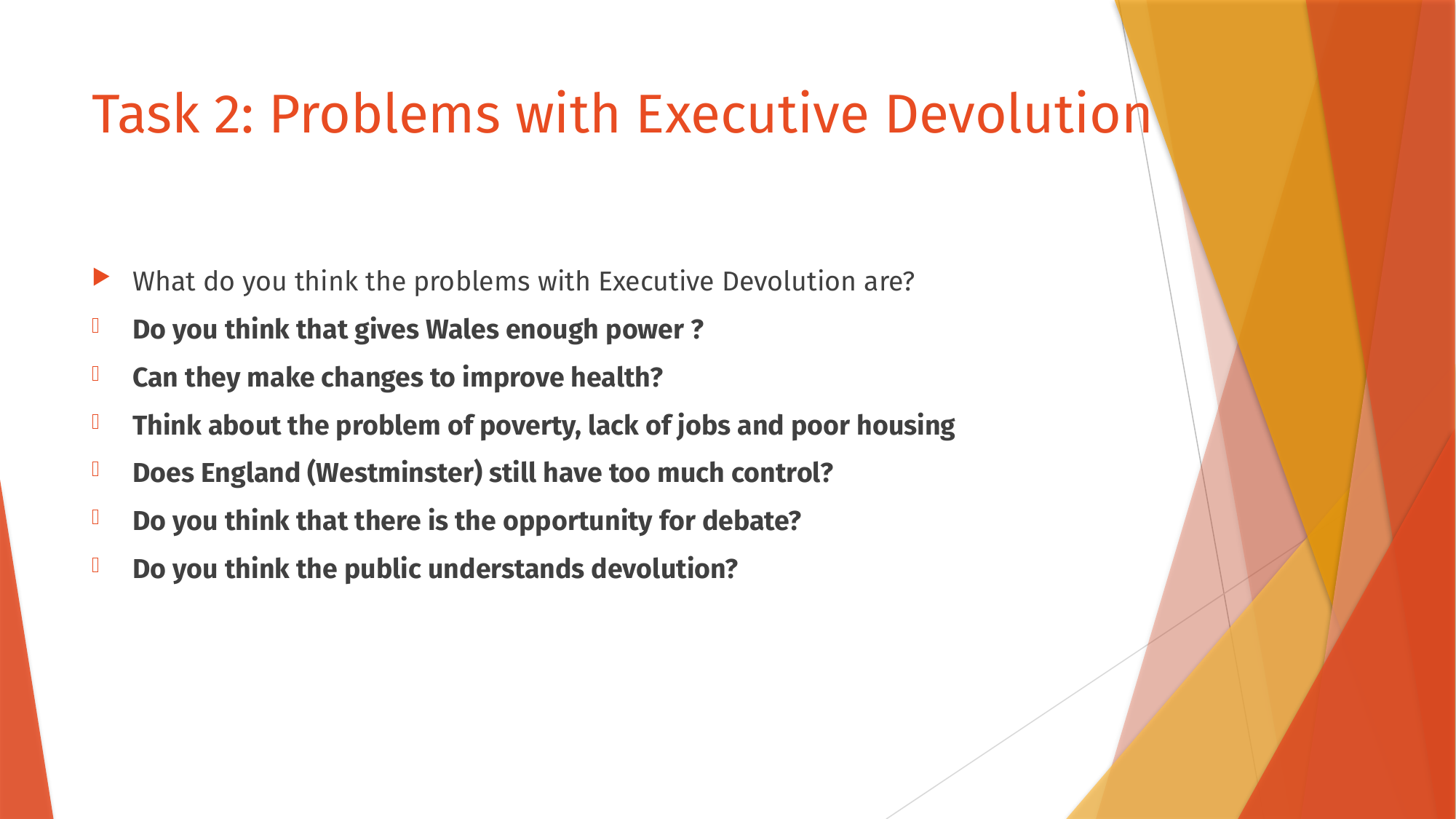

# Task 2: Problems with Executive Devolution
What do you think the problems with Executive Devolution are?
Do you think that gives Wales enough power ?
Can they make changes to improve health?
Think about the problem of poverty, lack of jobs and poor housing
Does England (Westminster) still have too much control?
Do you think that there is the opportunity for debate?
Do you think the public understands devolution?